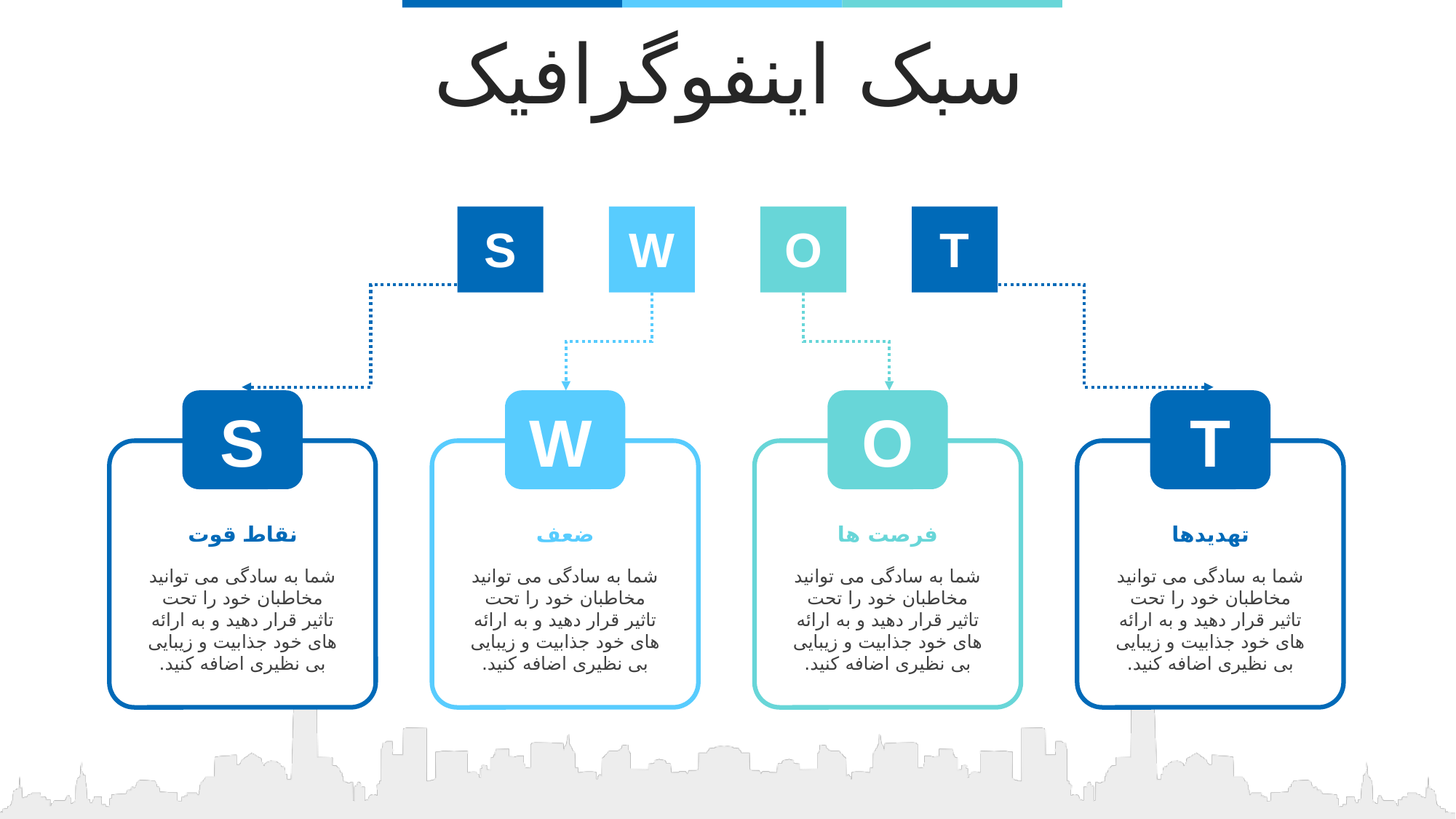

سبک اینفوگرافیک

S
W
O
T

S
W
O
T

نقاط قوت
شما به سادگی می توانید مخاطبان خود را تحت تاثیر قرار دهید و به ارائه های خود جذابیت و زیبایی بی نظیری اضافه کنید.
ضعف
شما به سادگی می توانید مخاطبان خود را تحت تاثیر قرار دهید و به ارائه های خود جذابیت و زیبایی بی نظیری اضافه کنید.
فرصت ها
شما به سادگی می توانید مخاطبان خود را تحت تاثیر قرار دهید و به ارائه های خود جذابیت و زیبایی بی نظیری اضافه کنید.
تهدیدها
شما به سادگی می توانید مخاطبان خود را تحت تاثیر قرار دهید و به ارائه های خود جذابیت و زیبایی بی نظیری اضافه کنید.